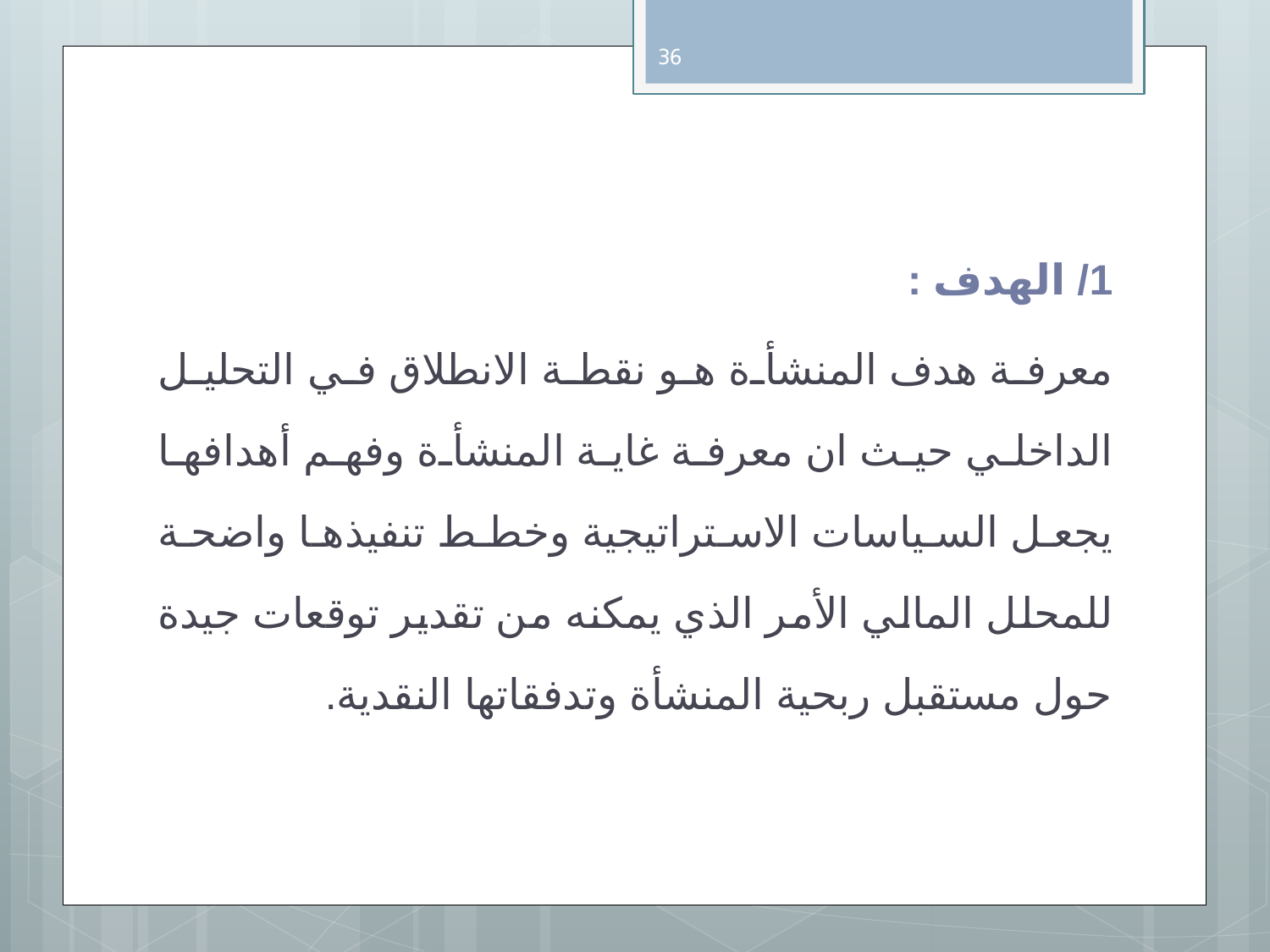

36
1/ الهدف :
معرفة هدف المنشأة هو نقطة الانطلاق في التحليل الداخلي حيث ان معرفة غاية المنشأة وفهم أهدافها يجعل السياسات الاستراتيجية وخطط تنفيذها واضحة للمحلل المالي الأمر الذي يمكنه من تقدير توقعات جيدة حول مستقبل ربحية المنشأة وتدفقاتها النقدية.